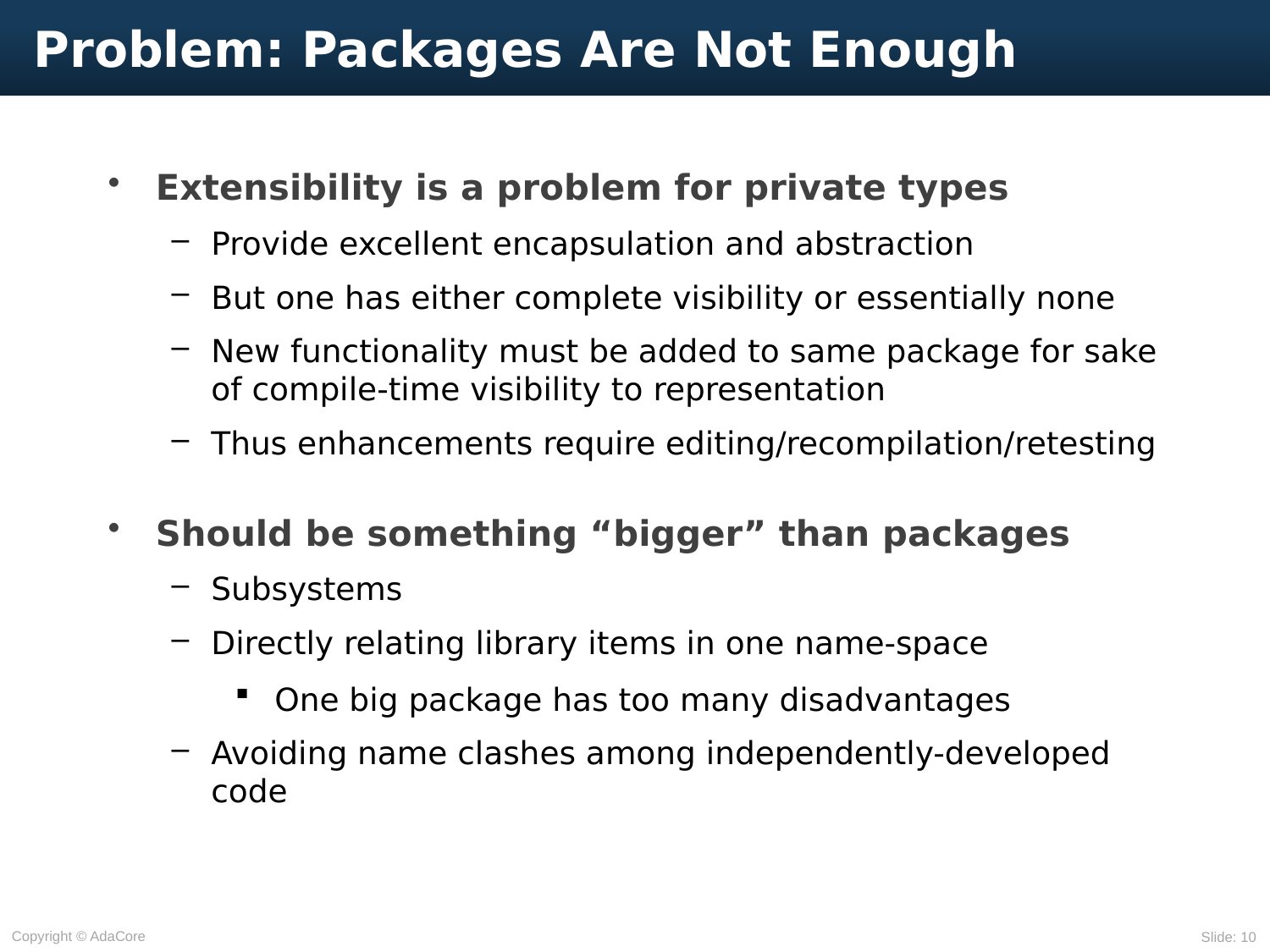

# Problem: Packages Are Not Enough
Extensibility is a problem for private types
Provide excellent encapsulation and abstraction
But one has either complete visibility or essentially none
New functionality must be added to same package for sake of compile-time visibility to representation
Thus enhancements require editing/recompilation/retesting
Should be something “bigger” than packages
Subsystems
Directly relating library items in one name-space
One big package has too many disadvantages
Avoiding name clashes among independently-developed code